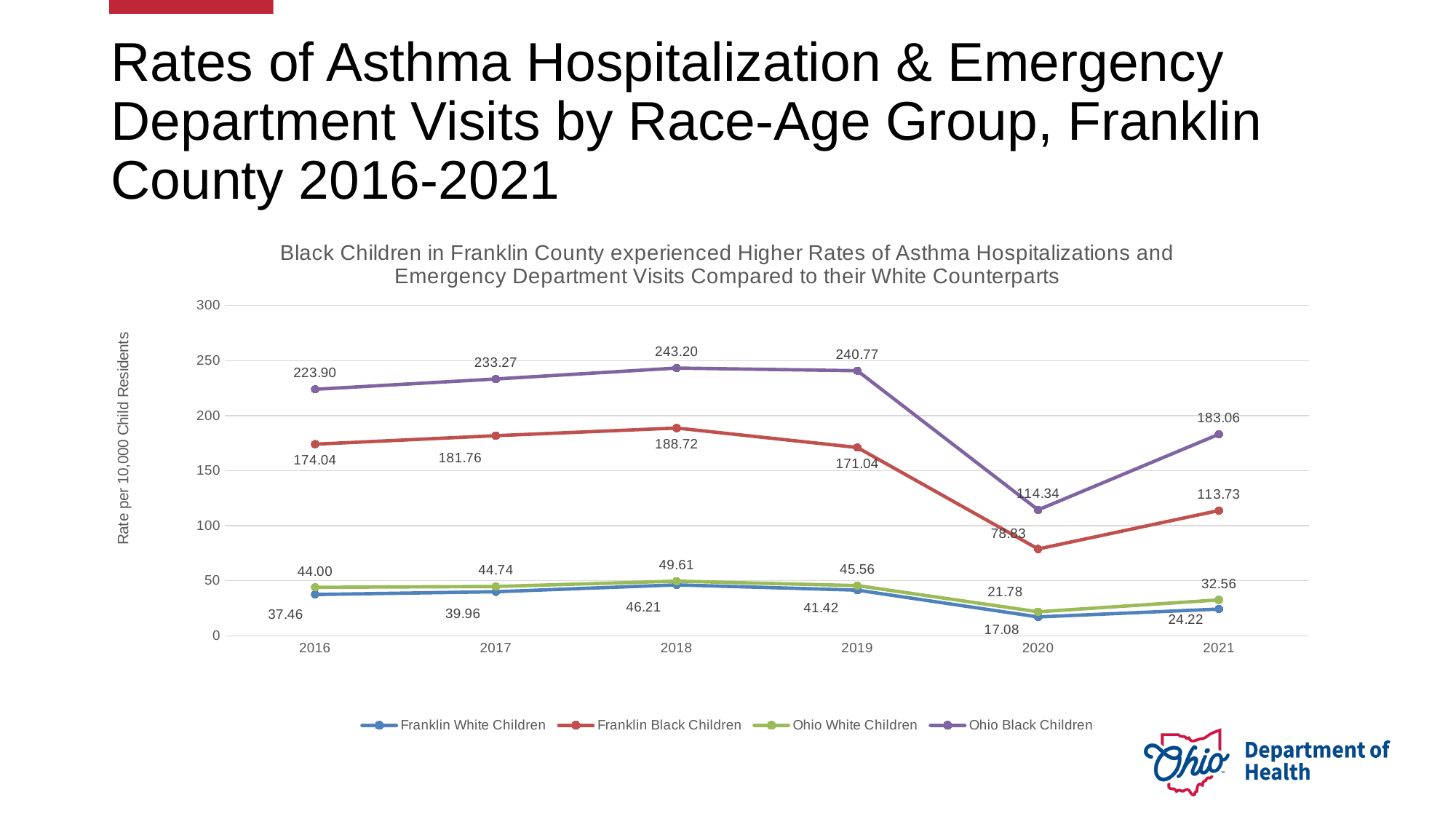

# Rates of Asthma Hospitalization & Emergency Department Visits by Race-Age Group, Franklin County 2016-2021

### Chart: Black Children in Franklin County experienced Higher Rates of Asthma Hospitalizations and Emergency Department Visits Compared to their White Counterparts

| Category | Franklin White Children  | Franklin Black Children  | Ohio White Children  | Ohio Black Children |
|---|---|---|---|---|
| 2016 | 37.46 | 174.04 | 44.00470267694486 | 223.90060986041178 |
| 2017 | 39.96 | 181.76 | 44.73695160288279 | 233.2699948177578 |
| 2018 | 46.21 | 188.72 | 49.60511368584427 | 243.19517653708817 |
| 2019 | 41.42 | 171.04 | 45.5556017541328 | 240.77437748603225 |
| 2020 | 17.08 | 78.83 | 21.784170040564295 | 114.33531577840921 |
| 2021 | 24.22 | 113.73 | 32.560540259413706 | 183.06049951146085 |